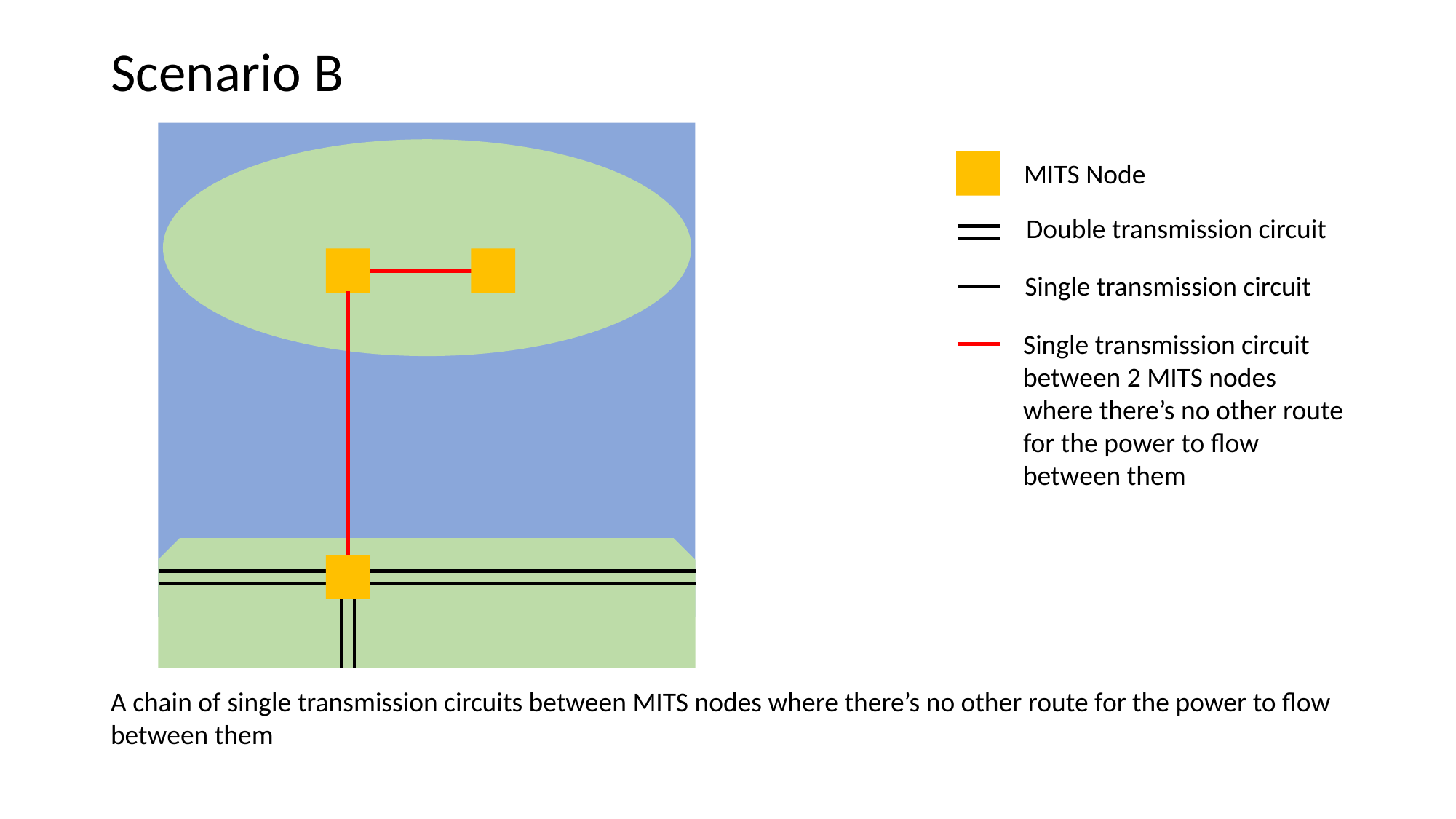

# Scenario B

MITS Node
Double transmission circuit

Single transmission circuit
Single transmission circuit between 2 MITS nodes where there’s no other route for the power to flow between them

A chain of single transmission circuits between MITS nodes where there’s no other route for the power to flow between them